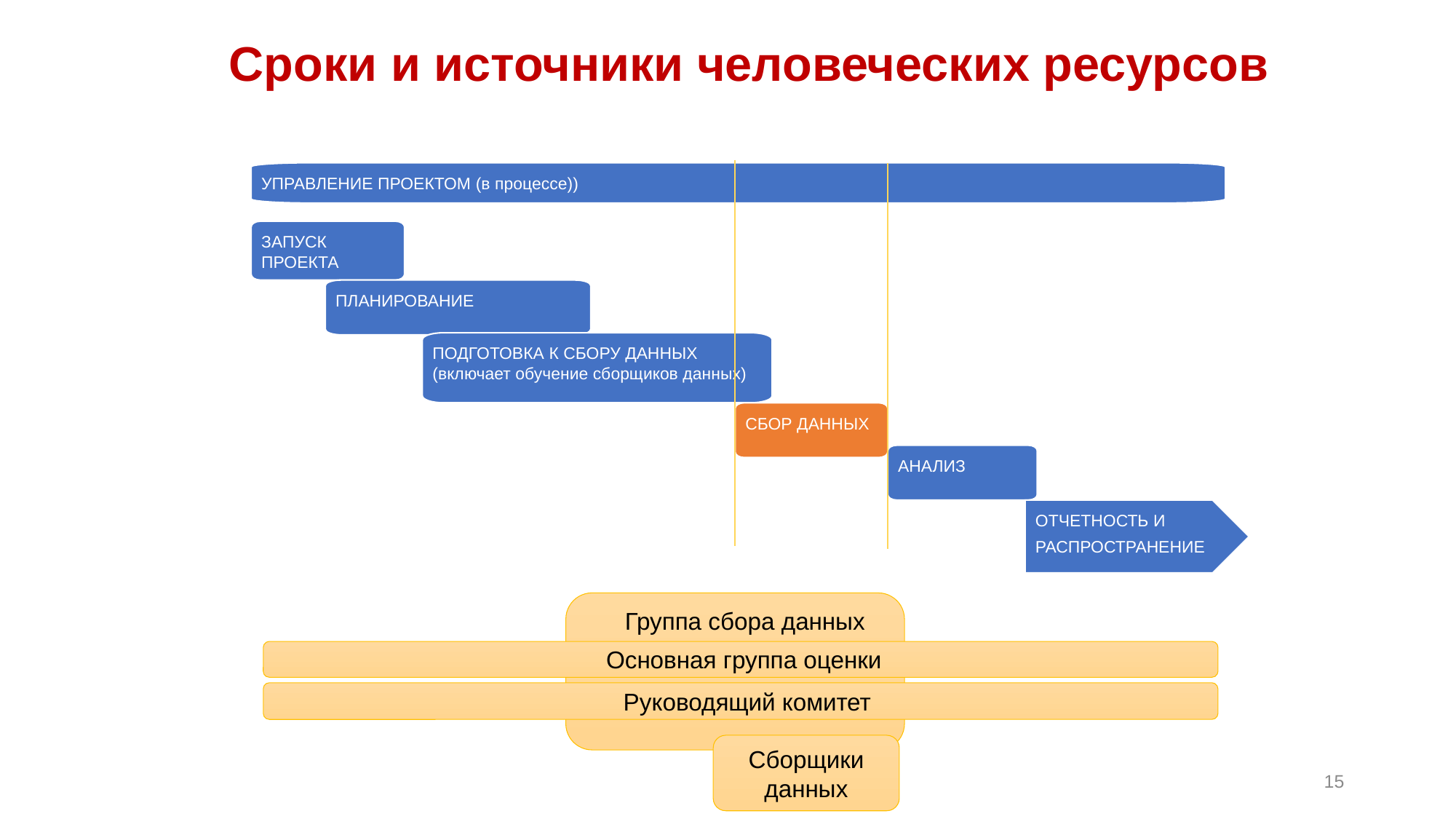

Сроки и источники человеческих ресурсов

УПРАВЛЕНИЕ ПРОЕКТОМ (в процессе))
ЗАПУСК ПРОЕКТА
ПЛАНИРОВАНИЕ

ПОДГОТОВКА К СБОРУ ДАННЫХ (включает обучение сборщиков данных)
СБОР ДАННЫХ
АНАЛИЗ
ОТЧЕТНОСТЬ И
РАСПРОСТРАНЕНИЕ
    Группа сбора данных
 Основная группа оценки
  Руководящий комитет
Сборщики данных
15